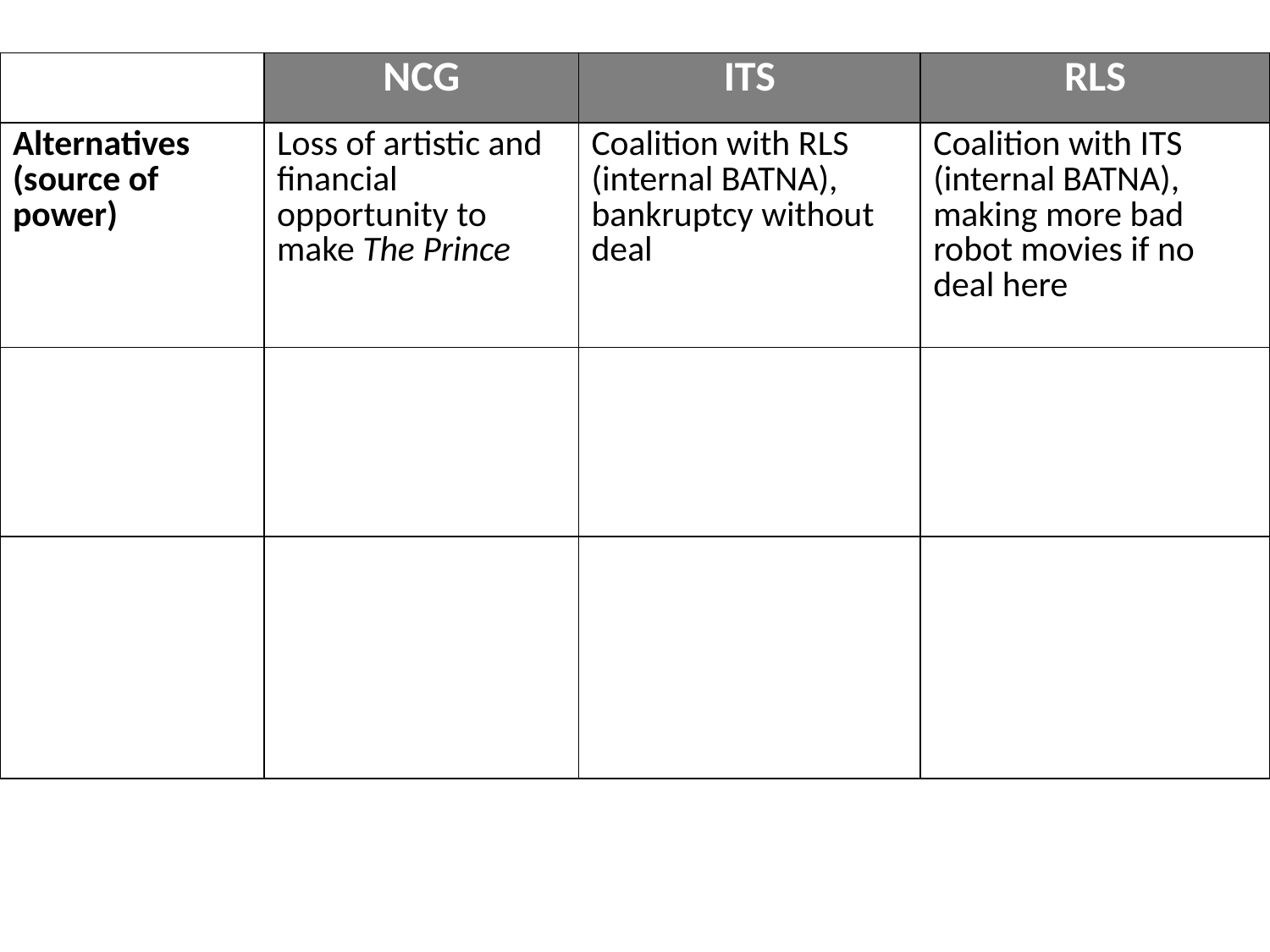

|  | NCG | ITS | RLS |
| --- | --- | --- | --- |
| Alternatives (source of power) | Loss of artistic and financial opportunity to make The Prince | Coalition with RLS (internal BATNA), bankruptcy without deal | Coalition with ITS (internal BATNA), making more bad robot movies if no deal here |
| Views on profits | Feels high percentage of profits to NCG is only fair | Desperate to get as high % of the profits as possible | Open to share the profits if the film is created and funded jointly |
| Views on funding movie | Would ideally pay ITS and RLS 1% of profits each for the rights and make movie alone | Wants to reduce financial investment as much as possible, but can go as high as $50 million | Willing and able to fund the film |